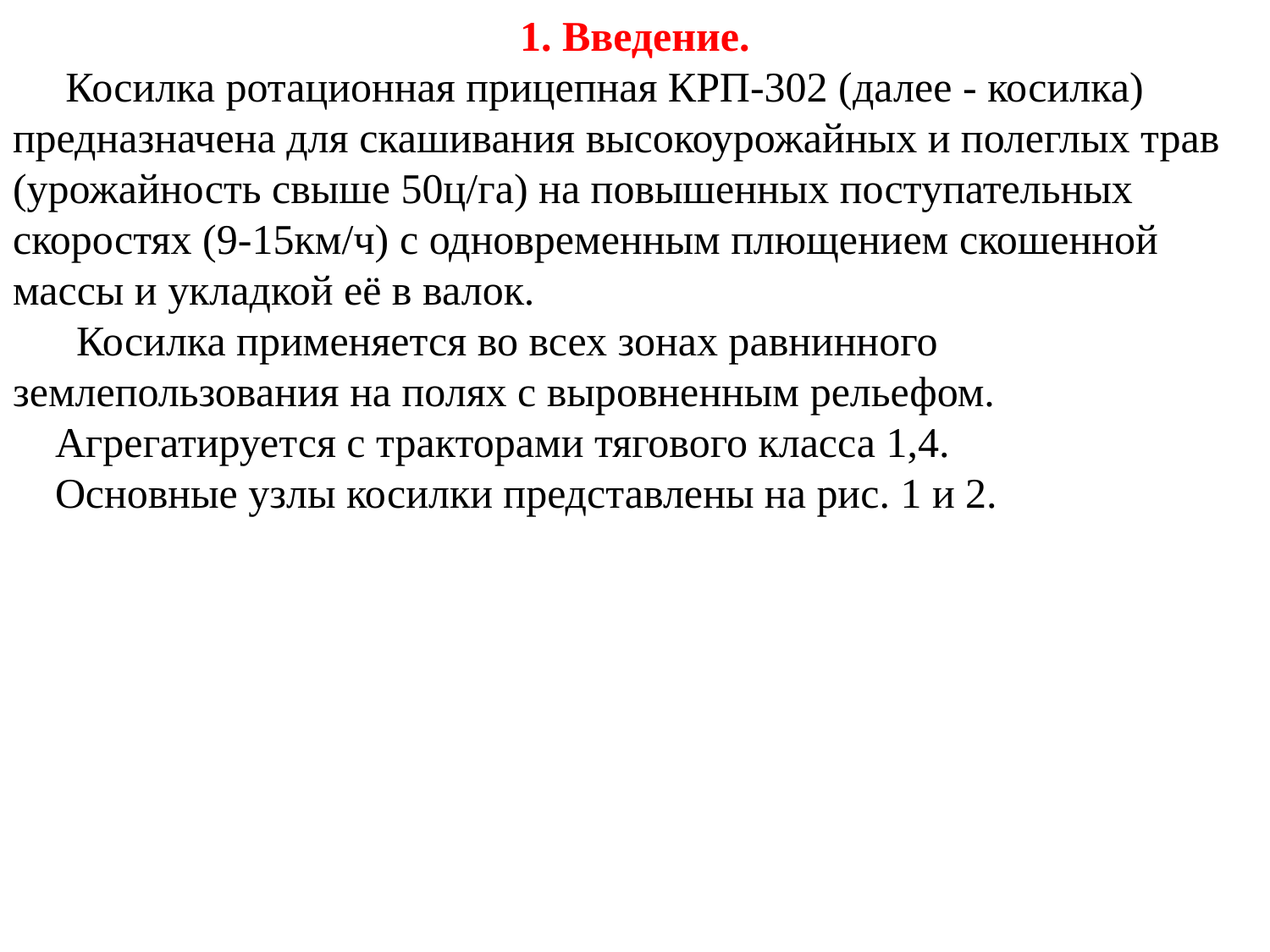

1. Введение.
     Косилка ротационная прицепная КРП-302 (далее - косилка) предназначена для скашивания высокоурожайных и полеглых трав (урожайность свыше 50ц/га) на повышенных поступательных скоростях (9-15км/ч) с одновременным плющением скошенной массы и укладкой её в валок.
      Косилка применяется во всех зонах равнинного землепользования на полях с выровненным рельефом.
    Агрегатируется с тракторами тягового класса 1,4.
    Основные узлы косилки представлены на рис. 1 и 2.